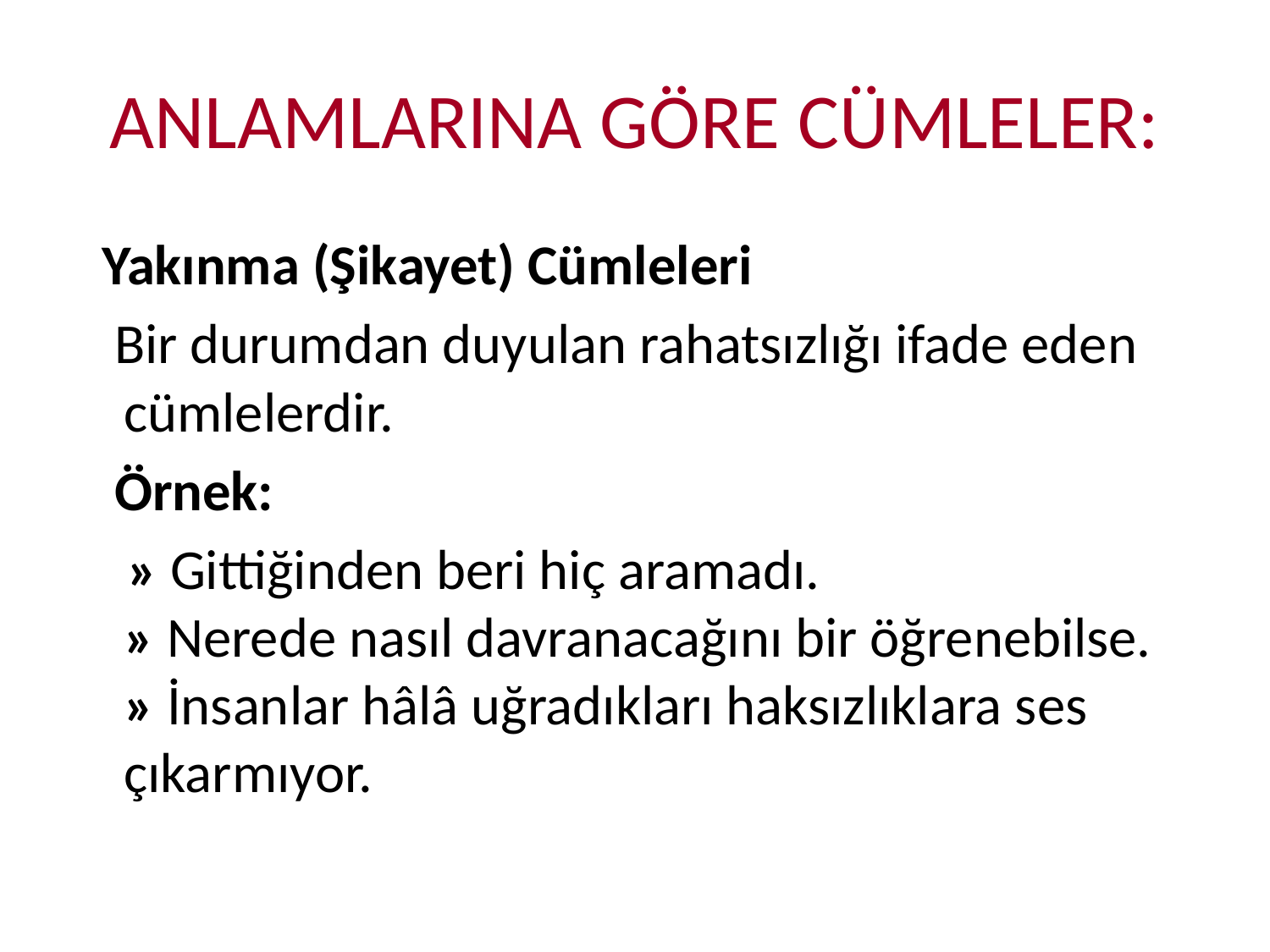

# ANLAMLARINA GÖRE CÜMLELER:
  Yakınma (Şikayet) Cümleleri
   Bir durumdan duyulan rahatsızlığı ifade eden cümlelerdir.
   Örnek:
    » Gittiğinden beri hiç aramadı.
» Nerede nasıl davranacağını bir öğrenebilse.
» İnsanlar hâlâ uğradıkları haksızlıklara ses çıkarmıyor.